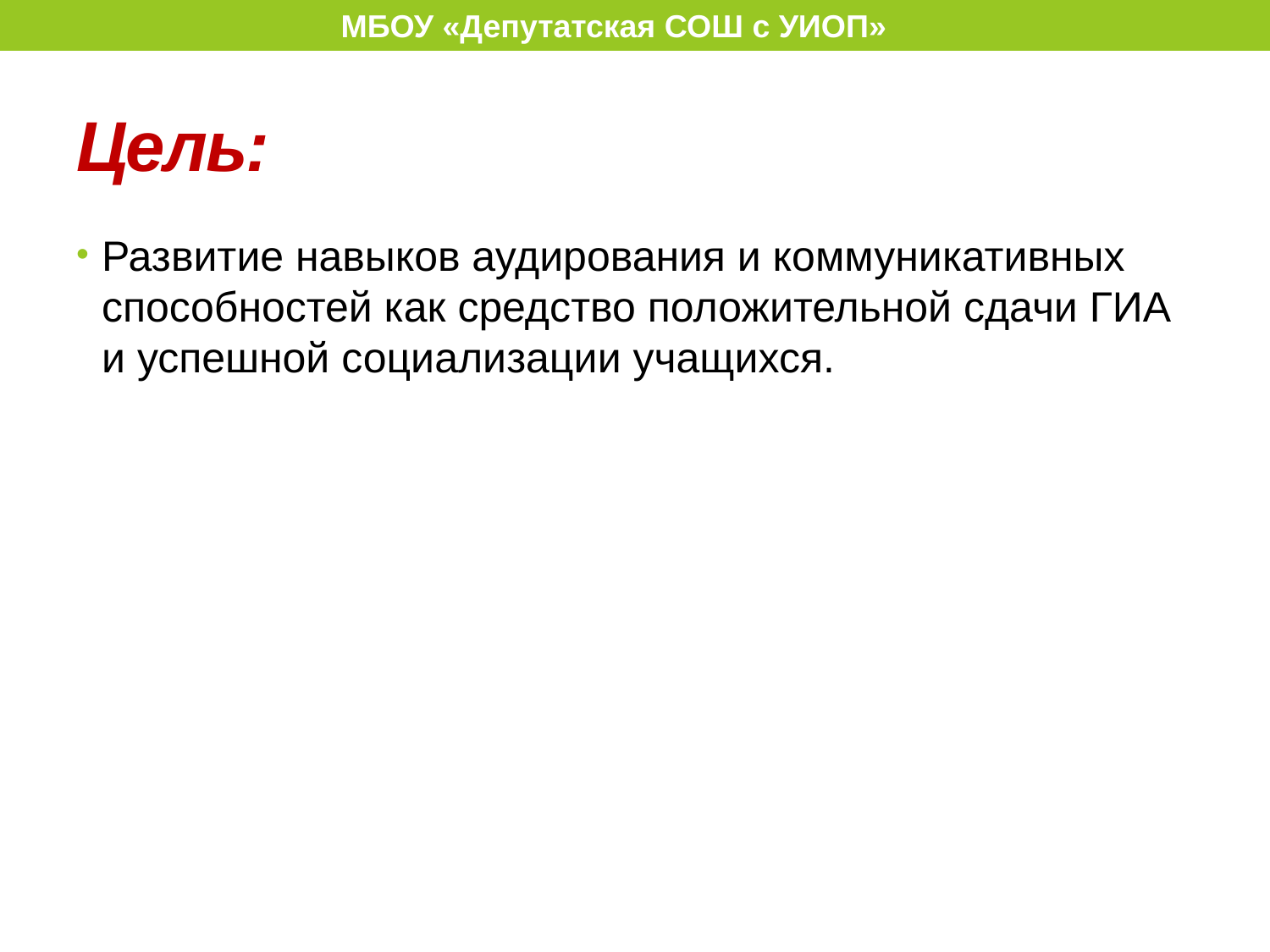

МБОУ «Депутатская СОШ с УИОП»
# Цель:
Развитие навыков аудирования и коммуникативных способностей как средство положительной сдачи ГИА и успешной социализации учащихся.